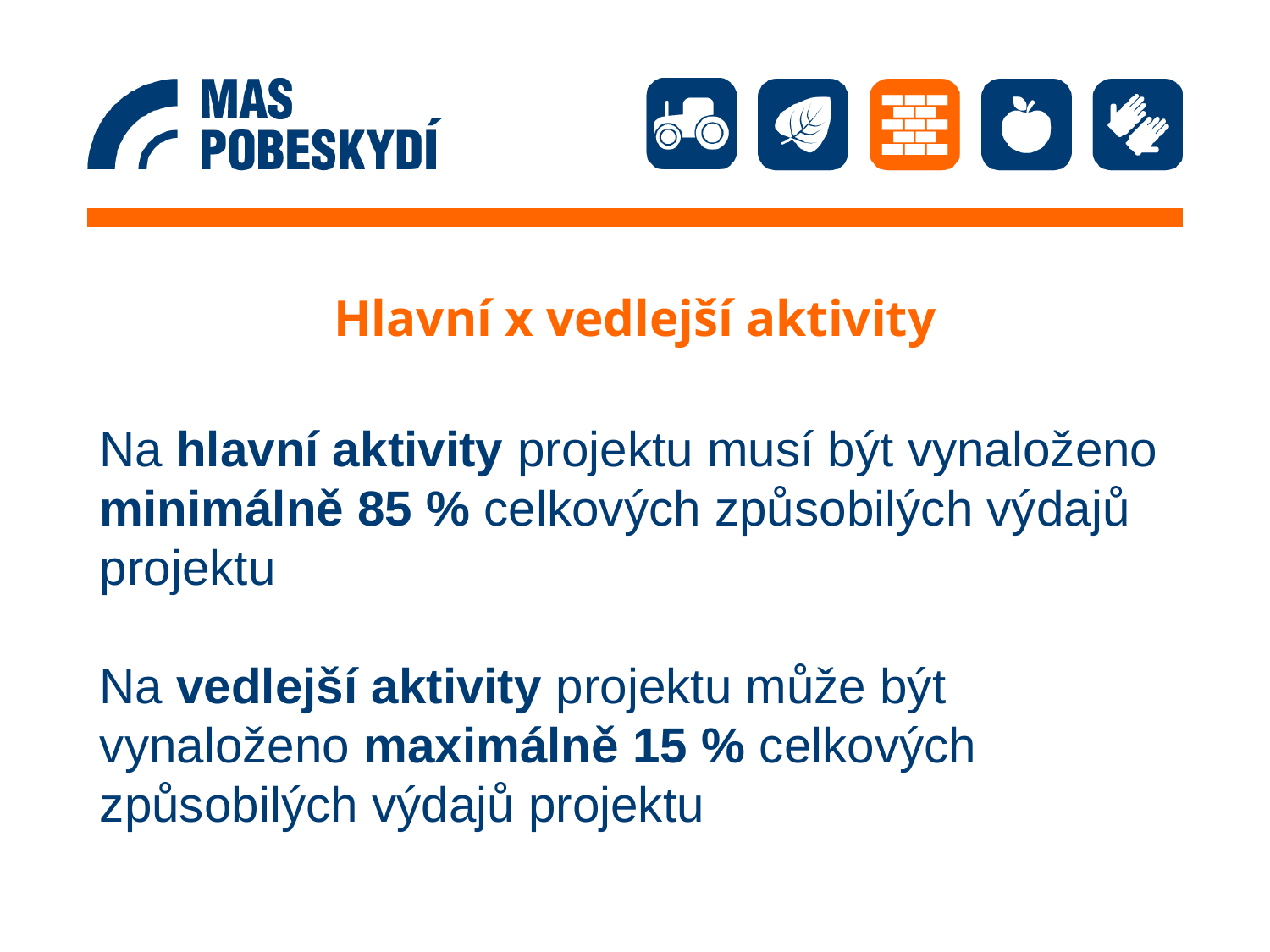

# Hlavní x vedlejší aktivity
Na hlavní aktivity projektu musí být vynaloženo minimálně 85 % celkových způsobilých výdajů projektu

Na vedlejší aktivity projektu může být vynaloženo maximálně 15 % celkových způsobilých výdajů projektu